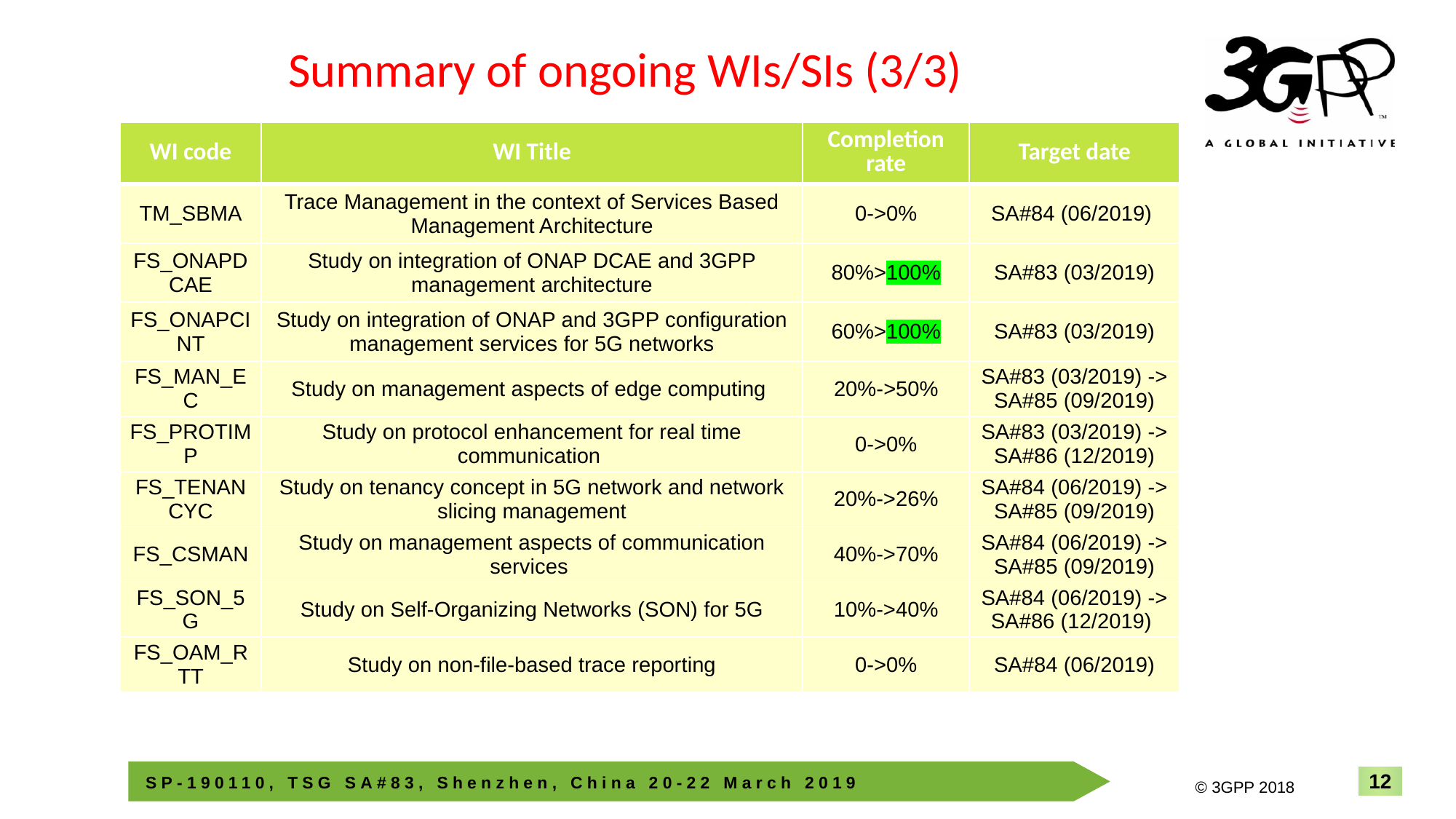

# Summary of ongoing WIs/SIs (3/3)
| WI code | WI Title | Completion rate | Target date |
| --- | --- | --- | --- |
| TM\_SBMA | Trace Management in the context of Services Based Management Architecture | 0->0% | SA#84 (06/2019) |
| FS\_ONAPDCAE | Study on integration of ONAP DCAE and 3GPP management architecture | 80%>100% | SA#83 (03/2019) |
| FS\_ONAPCINT | Study on integration of ONAP and 3GPP configuration management services for 5G networks | 60%>100% | SA#83 (03/2019) |
| FS\_MAN\_EC | Study on management aspects of edge computing | 20%->50% | SA#83 (03/2019) -> SA#85 (09/2019) |
| FS\_PROTIMP | Study on protocol enhancement for real time communication | 0->0% | SA#83 (03/2019) -> SA#86 (12/2019) |
| FS\_TENANCYC | Study on tenancy concept in 5G network and network slicing management | 20%->26% | SA#84 (06/2019) -> SA#85 (09/2019) |
| FS\_CSMAN | Study on management aspects of communication services | 40%->70% | SA#84 (06/2019) -> SA#85 (09/2019) |
| FS\_SON\_5G | Study on Self-Organizing Networks (SON) for 5G | 10%->40% | SA#84 (06/2019) -> SA#86 (12/2019) |
| FS\_OAM\_RTT | Study on non-file-based trace reporting | 0->0% | SA#84 (06/2019) |